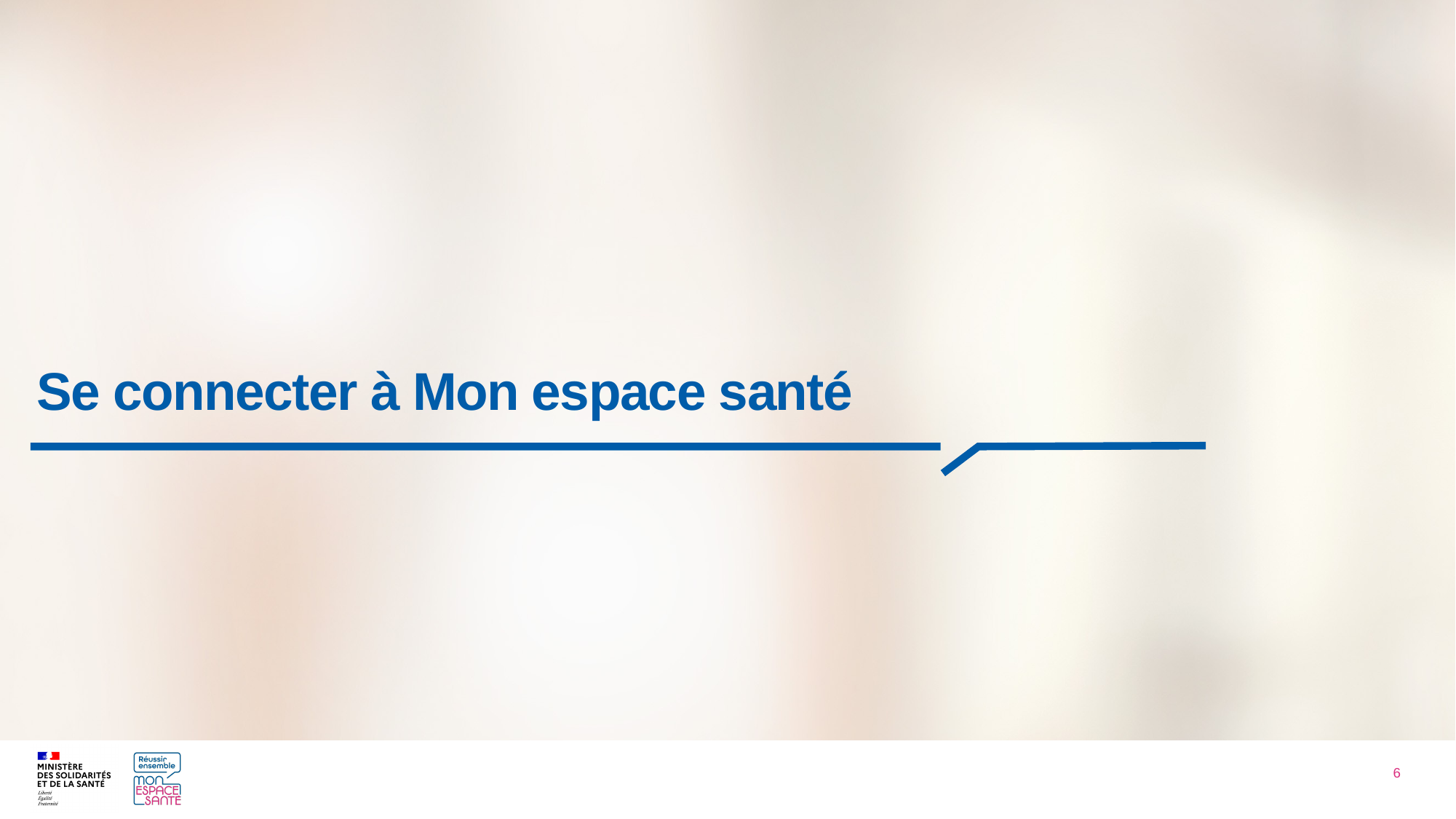

Se connecter à Mon espace santé

6